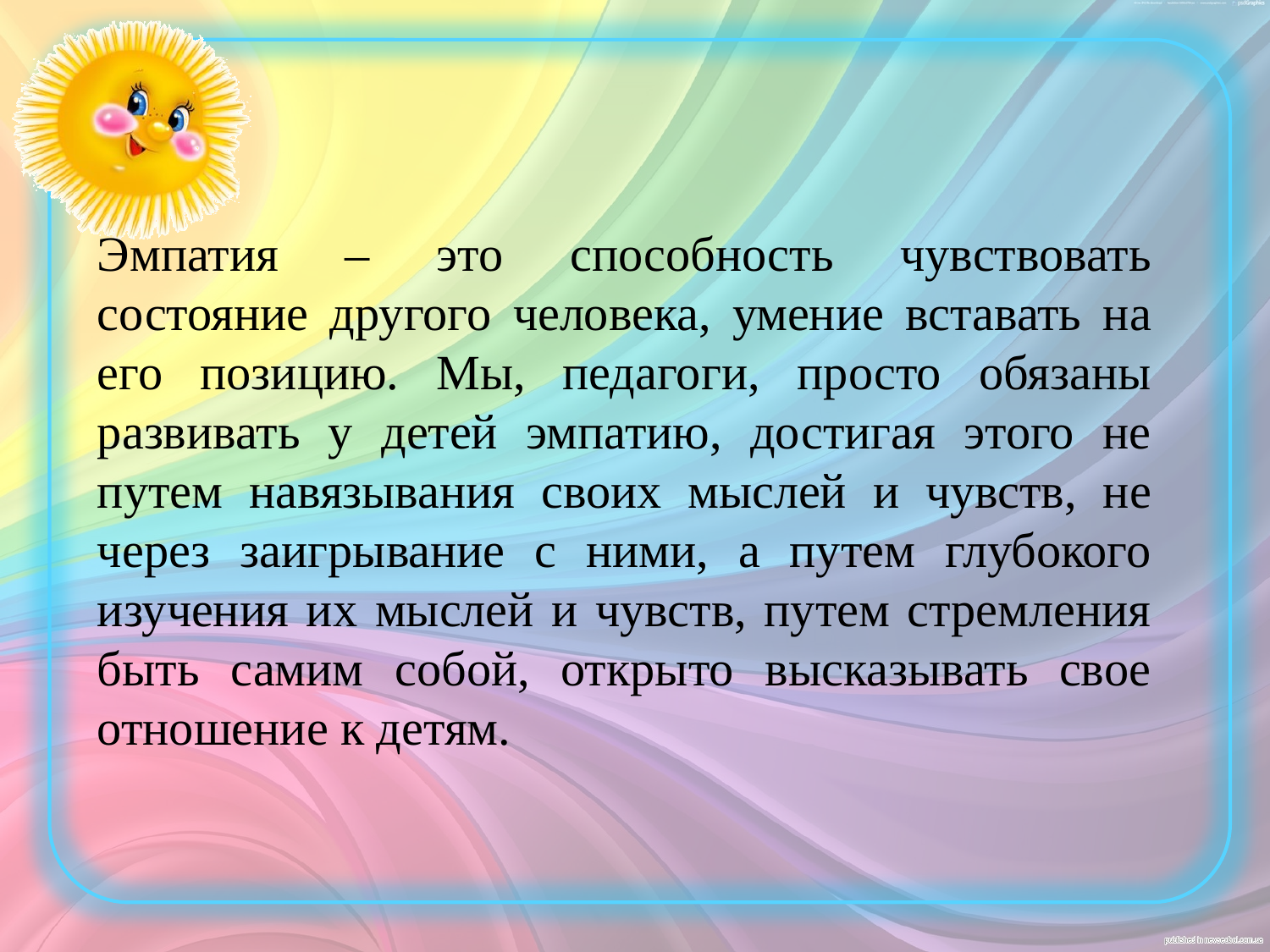

Эмпатия – это способность чувствовать состояние другого человека, умение вставать на его позицию. Мы, педагоги, просто обязаны развивать у детей эмпатию, достигая этого не путем навязывания своих мыслей и чувств, не через заигрывание с ними, а путем глубокого изучения их мыслей и чувств, путем стремления быть самим собой, открыто высказывать свое отношение к детям.